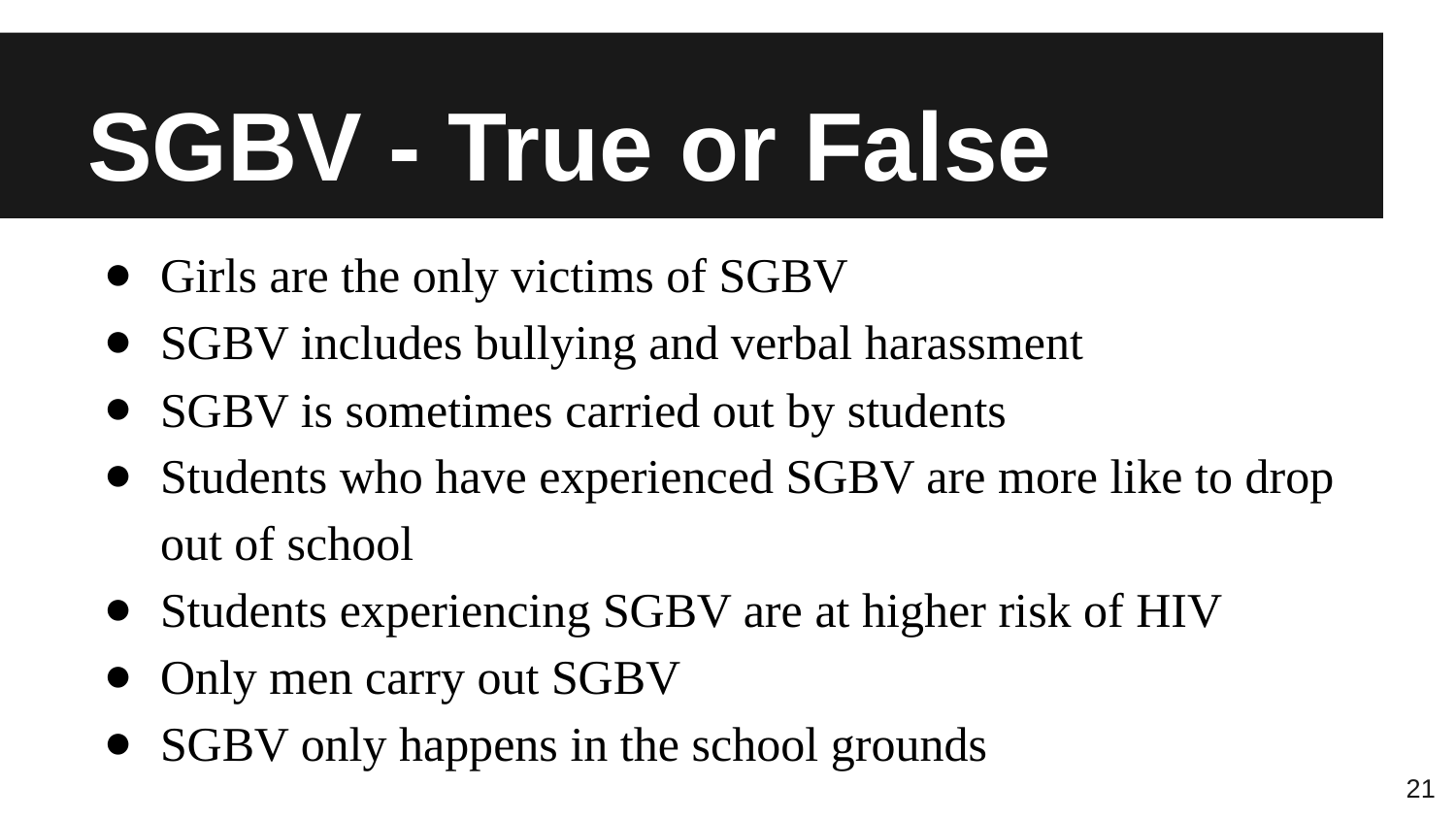

# SGBV - True or False
Girls are the only victims of SGBV
SGBV includes bullying and verbal harassment
SGBV is sometimes carried out by students
Students who have experienced SGBV are more like to drop out of school
Students experiencing SGBV are at higher risk of HIV
Only men carry out SGBV
SGBV only happens in the school grounds
21